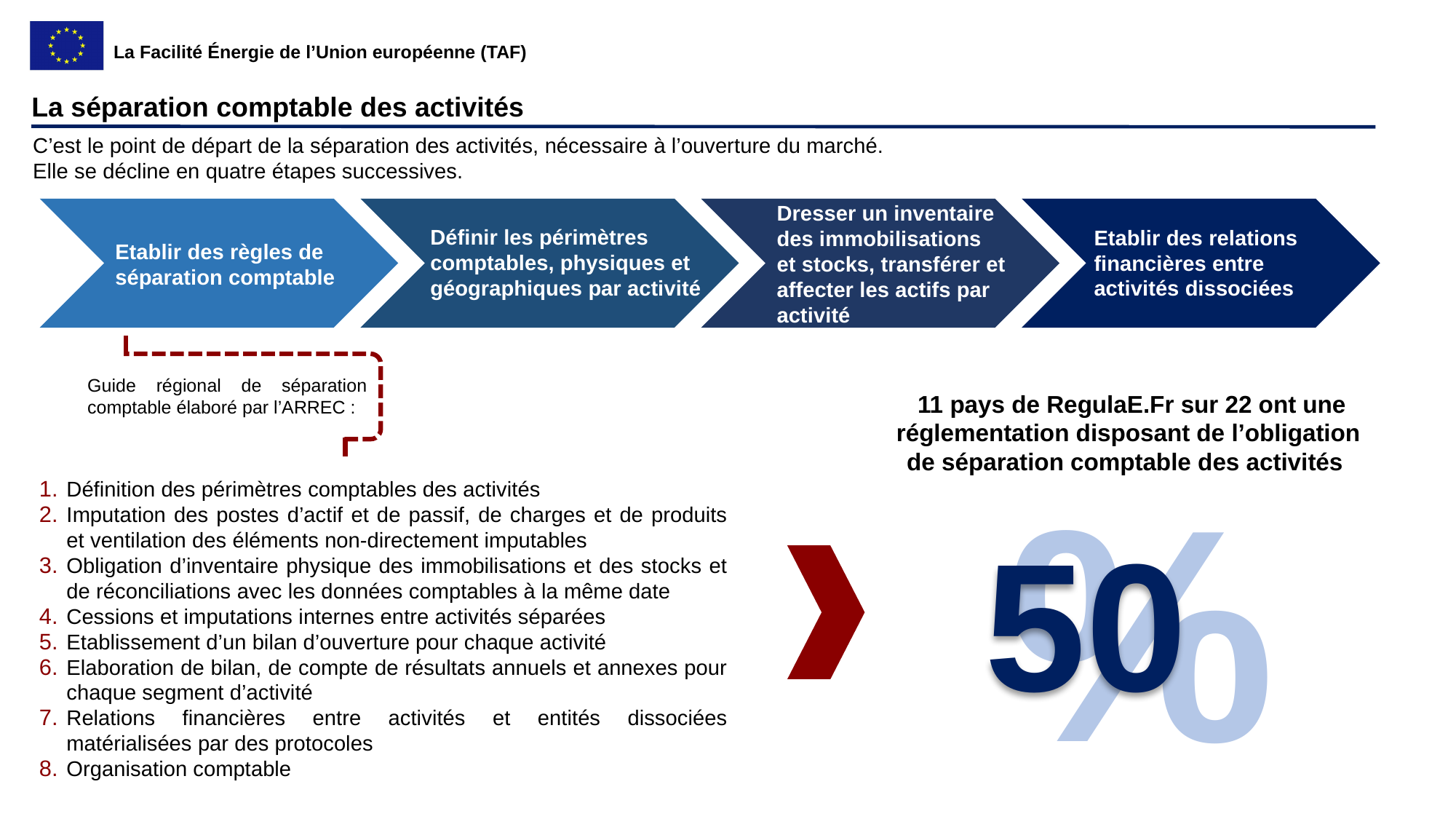

La séparation comptable des activités
C’est le point de départ de la séparation des activités, nécessaire à l’ouverture du marché.
Elle se décline en quatre étapes successives.
Dresser un inventaire
des immobilisations
et stocks, transférer et
affecter les actifs par
activité

Définir les périmètres
comptables, physiques et
géographiques par activité
Etablir des relations
financières entre
activités dissociées
Etablir des règles de séparation comptable

Guide régional de séparation comptable élaboré par l’ARREC :
 11 pays de RegulaE.Fr sur 22 ont une réglementation disposant de l’obligation de séparation comptable des activités
Définition des périmètres comptables des activités
Imputation des postes d’actif et de passif, de charges et de produits et ventilation des éléments non-directement imputables
Obligation d’inventaire physique des immobilisations et des stocks et de réconciliations avec les données comptables à la même date
Cessions et imputations internes entre activités séparées
Etablissement d’un bilan d’ouverture pour chaque activité
Elaboration de bilan, de compte de résultats annuels et annexes pour chaque segment d’activité
Relations financières entre activités et entités dissociées matérialisées par des protocoles
Organisation comptable
50
%